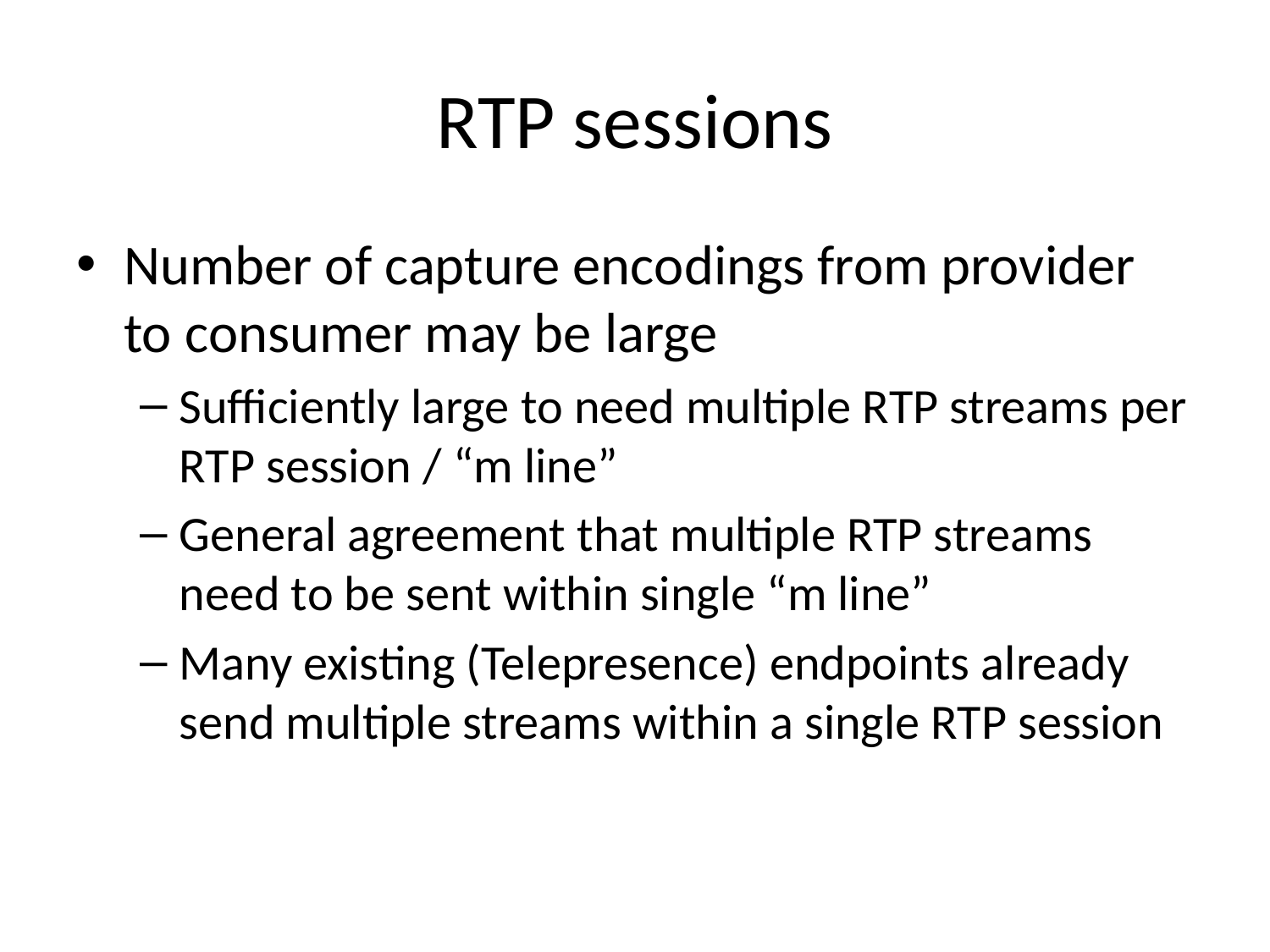

# RTP sessions
Number of capture encodings from provider to consumer may be large
Sufficiently large to need multiple RTP streams per RTP session / “m line”
General agreement that multiple RTP streams need to be sent within single “m line”
Many existing (Telepresence) endpoints already send multiple streams within a single RTP session